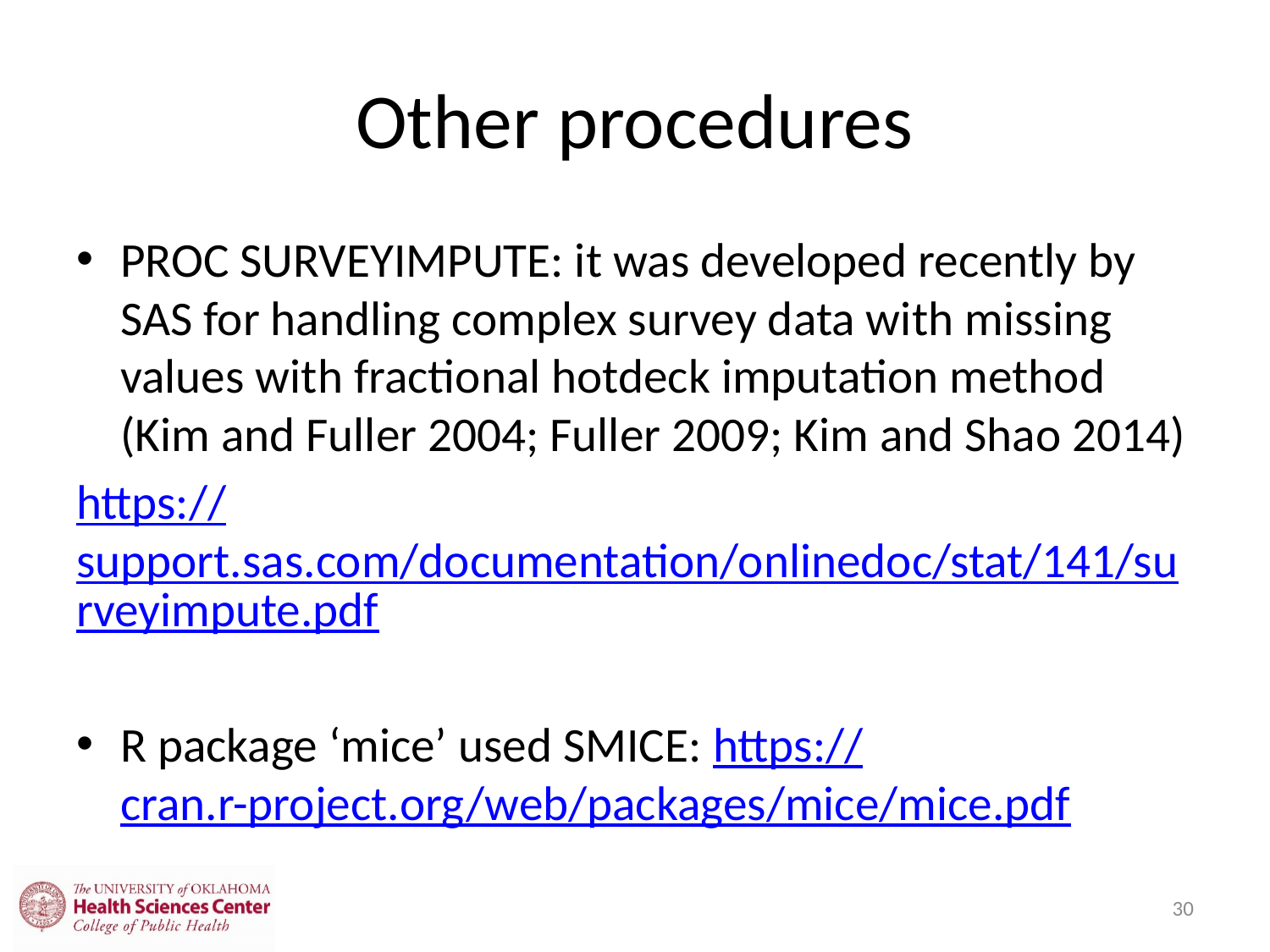

# Other procedures
PROC SURVEYIMPUTE: it was developed recently by SAS for handling complex survey data with missing values with fractional hotdeck imputation method (Kim and Fuller 2004; Fuller 2009; Kim and Shao 2014)
https://support.sas.com/documentation/onlinedoc/stat/141/surveyimpute.pdf

R package ‘mice’ used SMICE: https://cran.r-project.org/web/packages/mice/mice.pdf

30